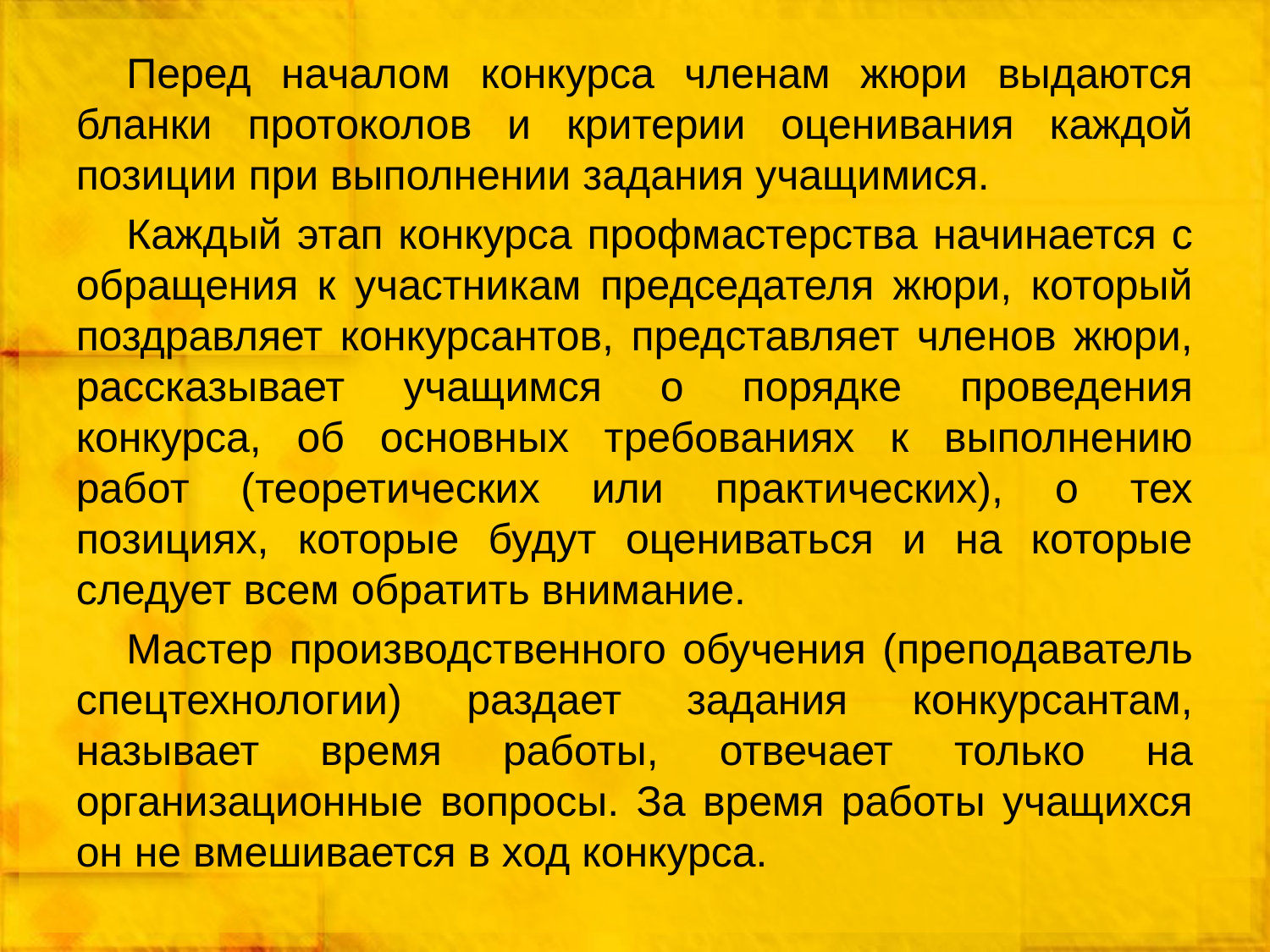

Перед началом конкурса членам жюри выдаются бланки протоколов и критерии оценивания каждой позиции при выполнении задания учащимися.
Каждый этап конкурса профмастерства начинается с обращения к участникам председателя жюри, который поздравляет конкурсантов, представляет членов жюри, рассказывает учащимся о порядке проведения конкурса, об основных требованиях к выполнению работ (теоретических или практических), о тех позициях, которые будут оцениваться и на которые следует всем обратить внимание.
Мастер производственного обучения (преподаватель спецтехнологии) раздает задания конкурсантам, называет время работы, отвечает только на организационные вопросы. За время работы учащихся он не вмешивается в ход конкурса.